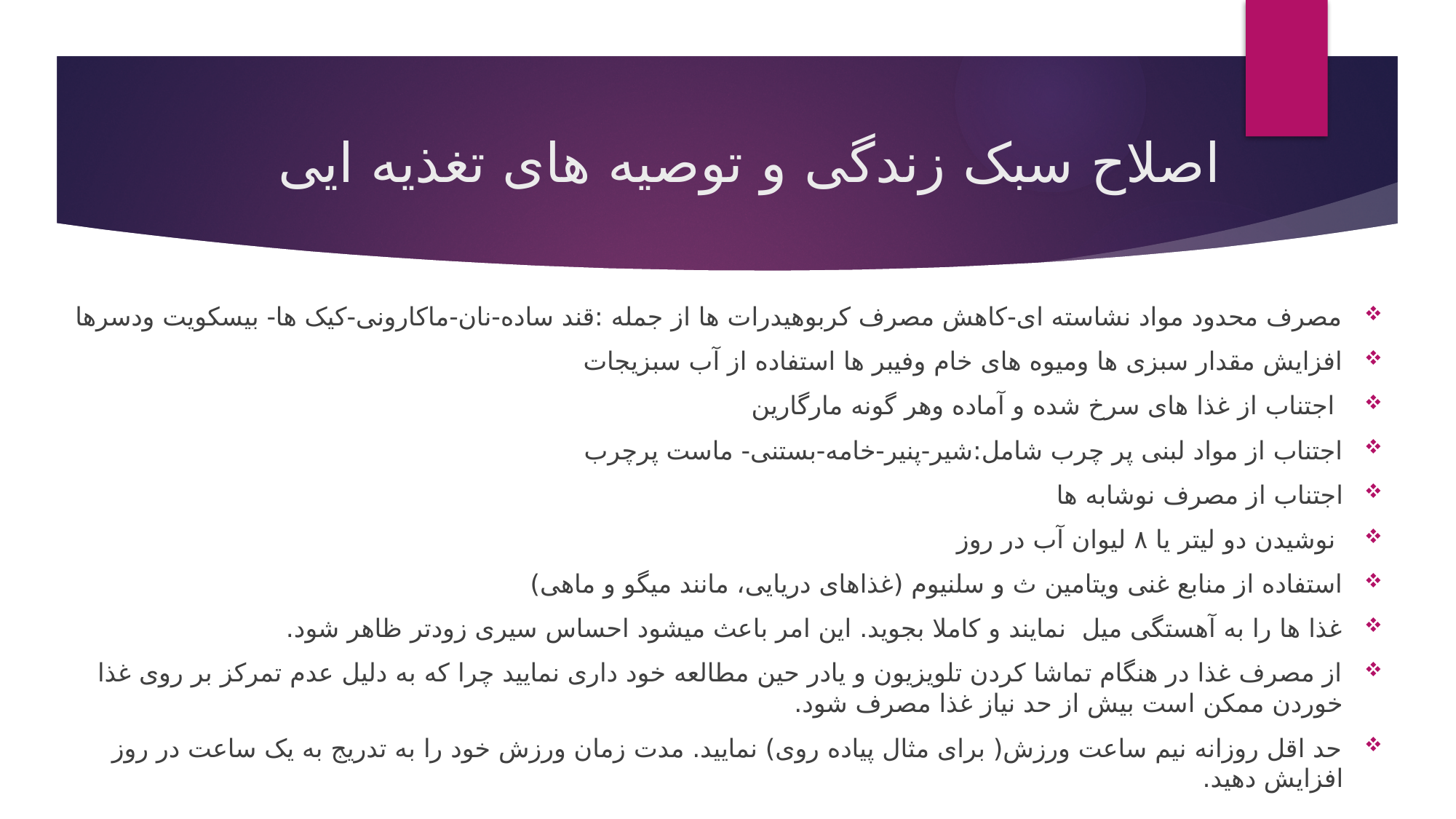

# اصلاح سبک زندگی و توصیه های تغذیه ایی
مصرف محدود مواد نشاسته ای-کاهش مصرف کربوهیدرات ها از جمله :قند ساده-نان-ماکارونی-کیک ها- بیسکویت ودسرها
افزایش مقدار سبزی ها ومیوه های خام وفیبر ها استفاده از آب سبزیجات
 اجتناب از غذا های سرخ شده و آماده وهر گونه مارگارین
اجتناب از مواد لبنی پر چرب شامل:شیر-پنیر-خامه-بستنی- ماست پرچرب
اجتناب از مصرف نوشابه ها
 نوشیدن دو لیتر یا ۸ لیوان آب در روز
استفاده از منابع غنی ویتامین ث و سلنیوم (غذاهای دریایی، مانند میگو و ماهی)
غذا ها را به آهستگی میل  نمایند و کاملا بجوید. این امر باعث میشود احساس سیری زودتر ظاهر شود.
از مصرف غذا در هنگام تماشا کردن تلویزیون و یادر حین مطالعه خود داری نمایید چرا که به دلیل عدم تمرکز بر روی غذا خوردن ممکن است بیش از حد نیاز غذا مصرف شود.
حد اقل روزانه نیم ساعت ورزش( برای مثال پیاده روی) نمایید. مدت زمان ورزش خود را به تدریج به یک ساعت در روز افزایش دهید.